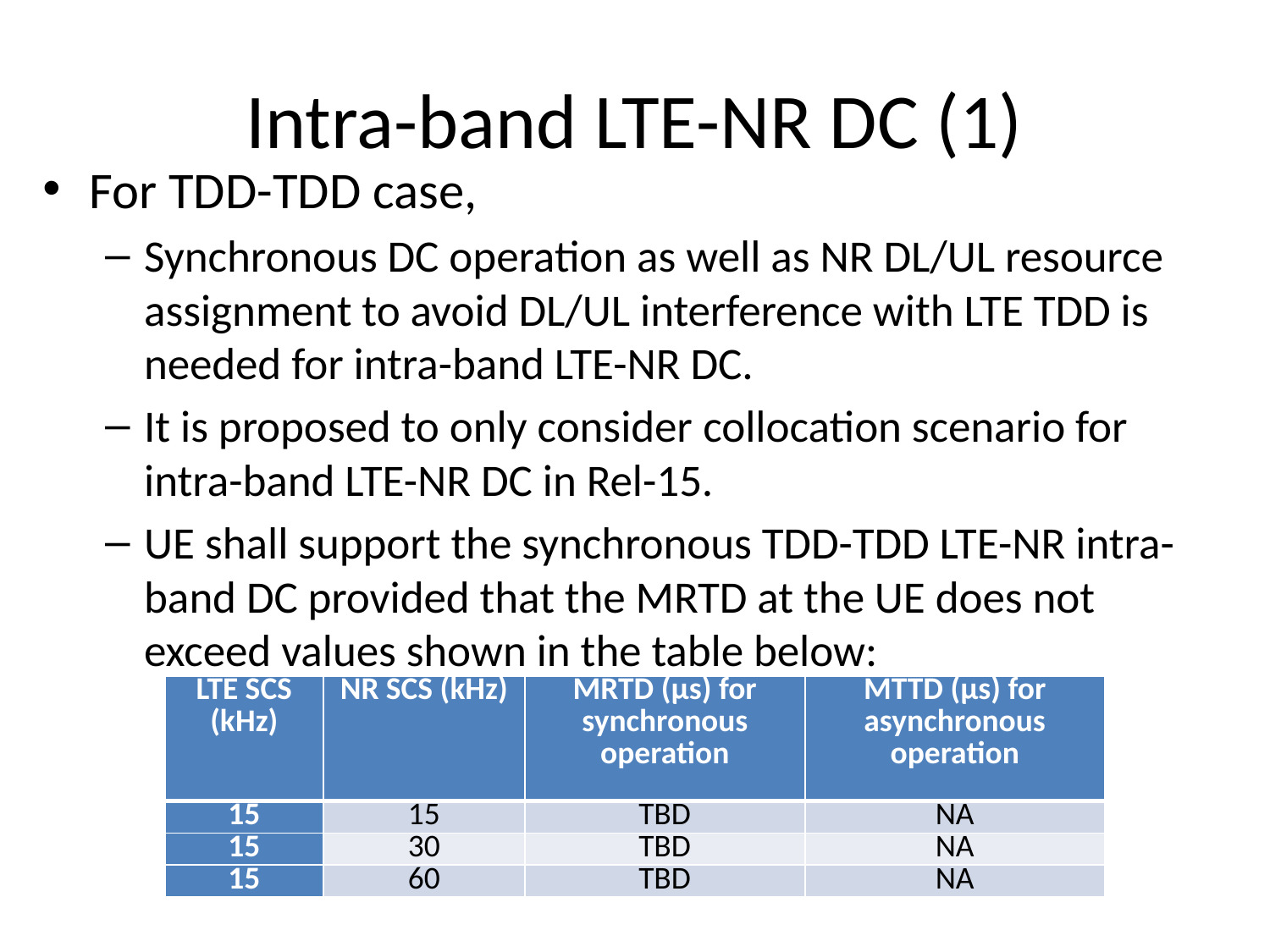

# Intra-band LTE-NR DC (1)
For TDD-TDD case,
Synchronous DC operation as well as NR DL/UL resource assignment to avoid DL/UL interference with LTE TDD is needed for intra-band LTE-NR DC.
It is proposed to only consider collocation scenario for intra-band LTE-NR DC in Rel-15.
UE shall support the synchronous TDD-TDD LTE-NR intra-band DC provided that the MRTD at the UE does not exceed values shown in the table below:

| LTE SCS (kHz) | NR SCS (kHz) | MRTD (µs) for synchronous operation | MTTD (µs) for asynchronous operation |
| --- | --- | --- | --- |
| 15 | 15 | TBD | NA |
| 15 | 30 | TBD | NA |
| 15 | 60 | TBD | NA |